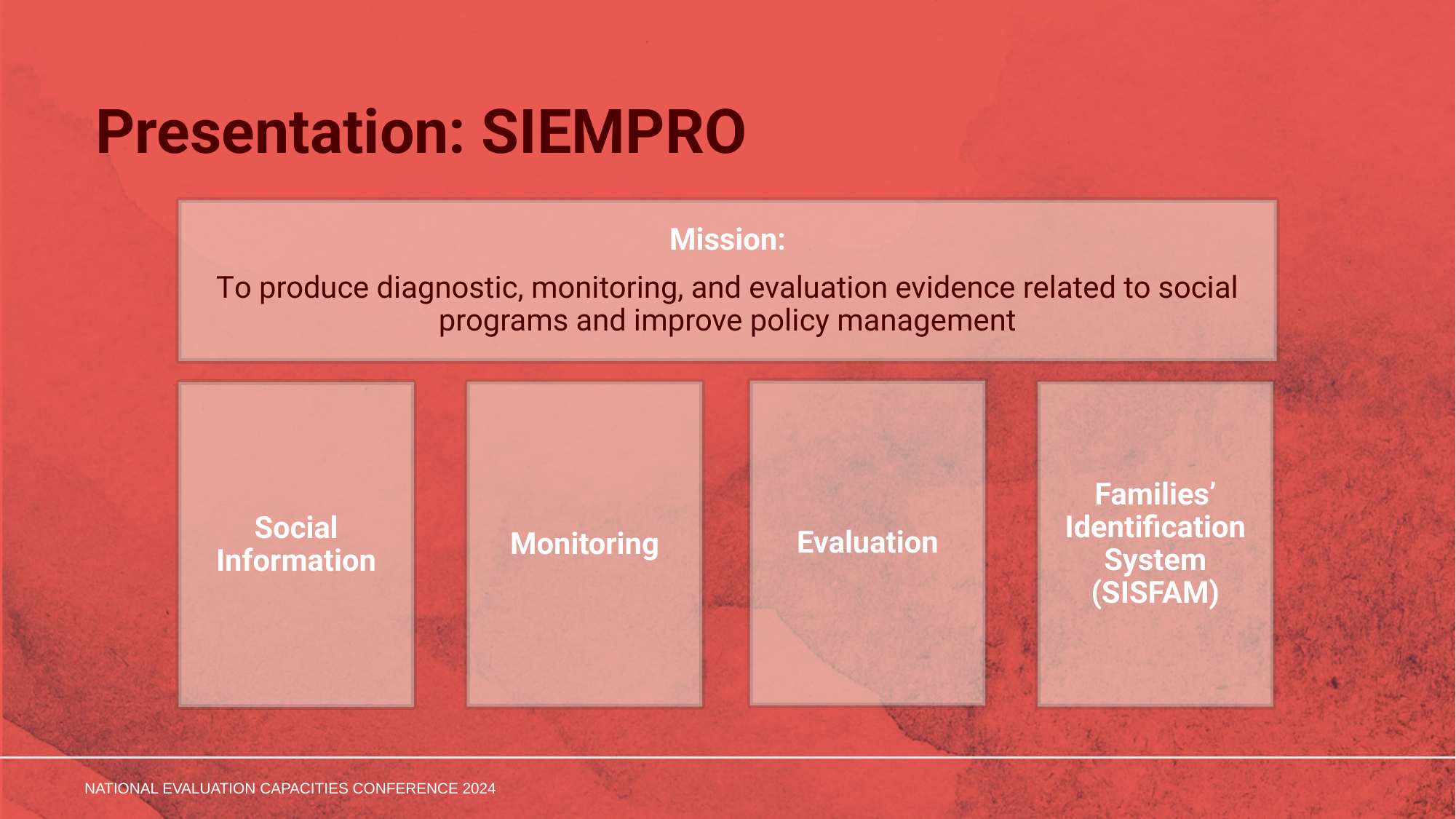

# Presentation: SIEMPRO
Mission:
To produce diagnostic, monitoring, and evaluation evidence related to social programs and improve policy management
Evaluation
Monitoring
Families’ Identification System (SISFAM)
Social Information